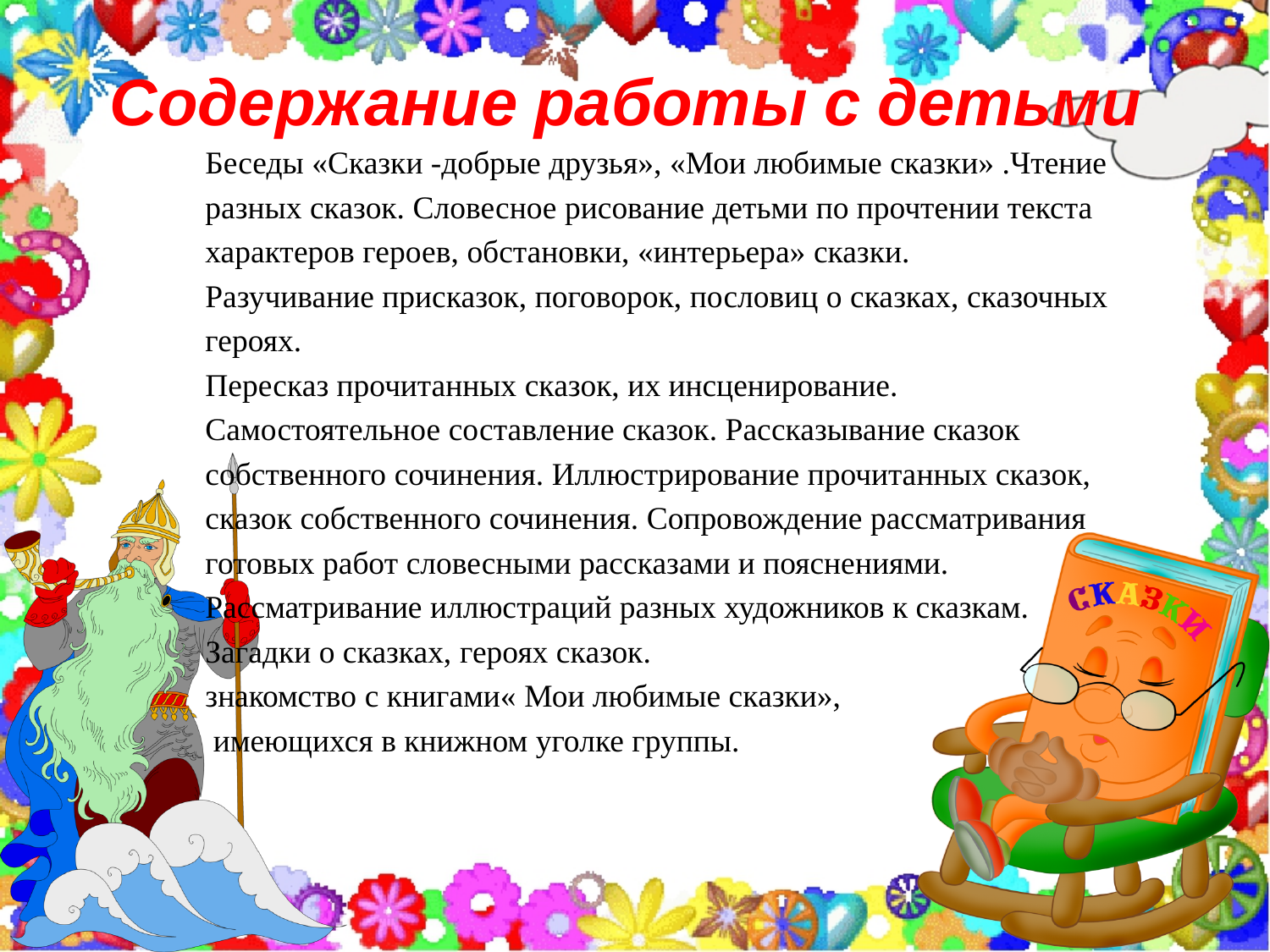

# Содержание работы с детьми
Беседы «Сказки -добрые друзья», «Мои любимые сказки» .Чтение
разных сказок. Словесное рисование детьми по прочтении текста
характеров героев, обстановки, «интерьера» сказки.
Разучивание присказок, поговорок, пословиц о сказках, сказочных
героях.
Пересказ прочитанных сказок, их инсценирование.
Самостоятельное составление сказок. Рассказывание сказок
собственного сочинения. Иллюстрирование прочитанных сказок,
сказок собственного сочинения. Сопровождение рассматривания
готовых работ словесными рассказами и пояснениями.
Рассматривание иллюстраций разных художников к сказкам.
Загадки о сказках, героях сказок.
знакомство с книгами« Мои любимые сказки»,
 имеющихся в книжном уголке группы.